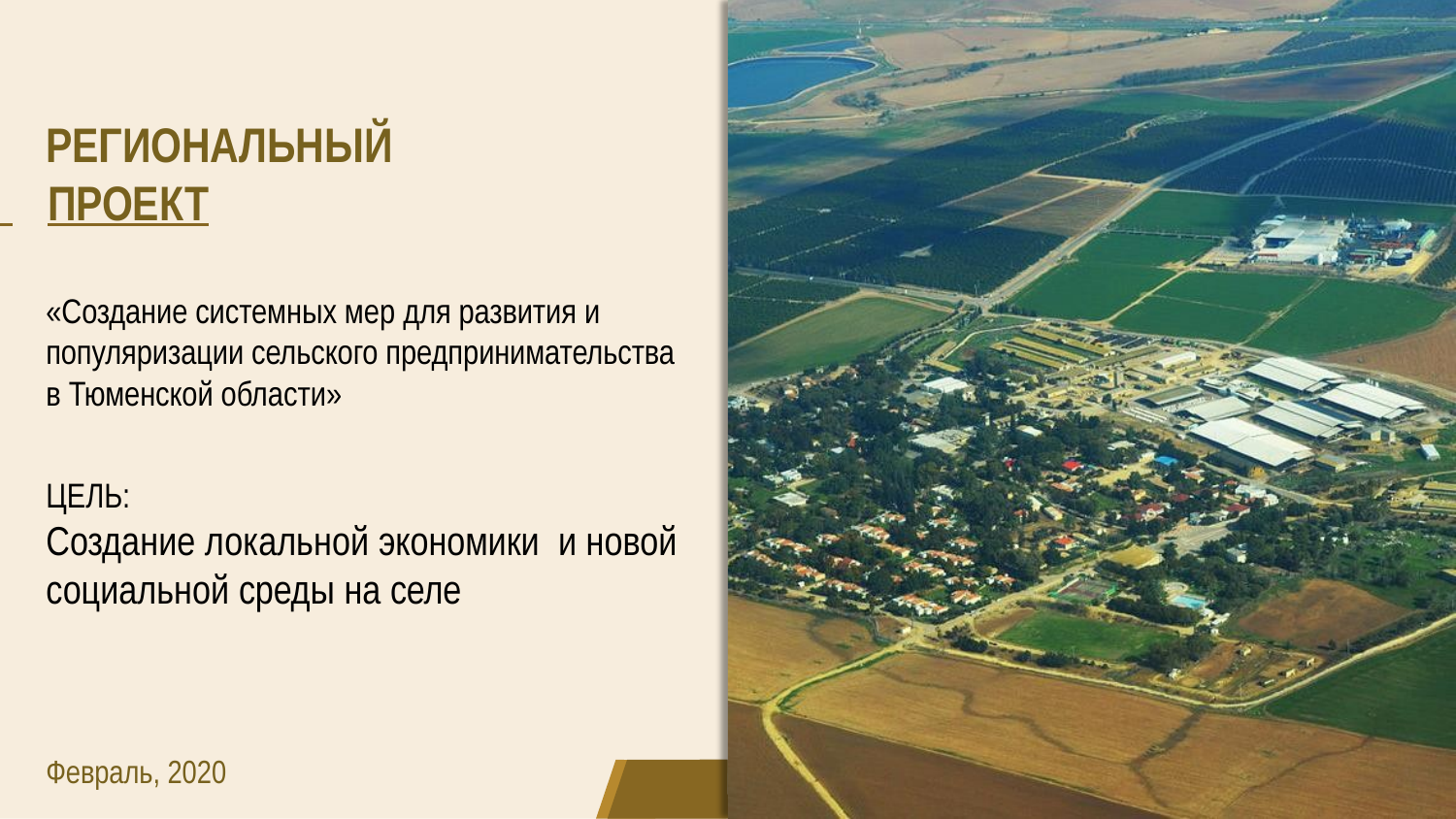

# РЕГИОНАЛЬНЫЙ
 	ПРОЕКТ
«Создание системных мер для развития и  популяризации сельского предпринимательства  в Тюменской области»

ЦЕЛЬ:
Создание локальной экономики  и новой социальной среды на селе

Февраль, 2020